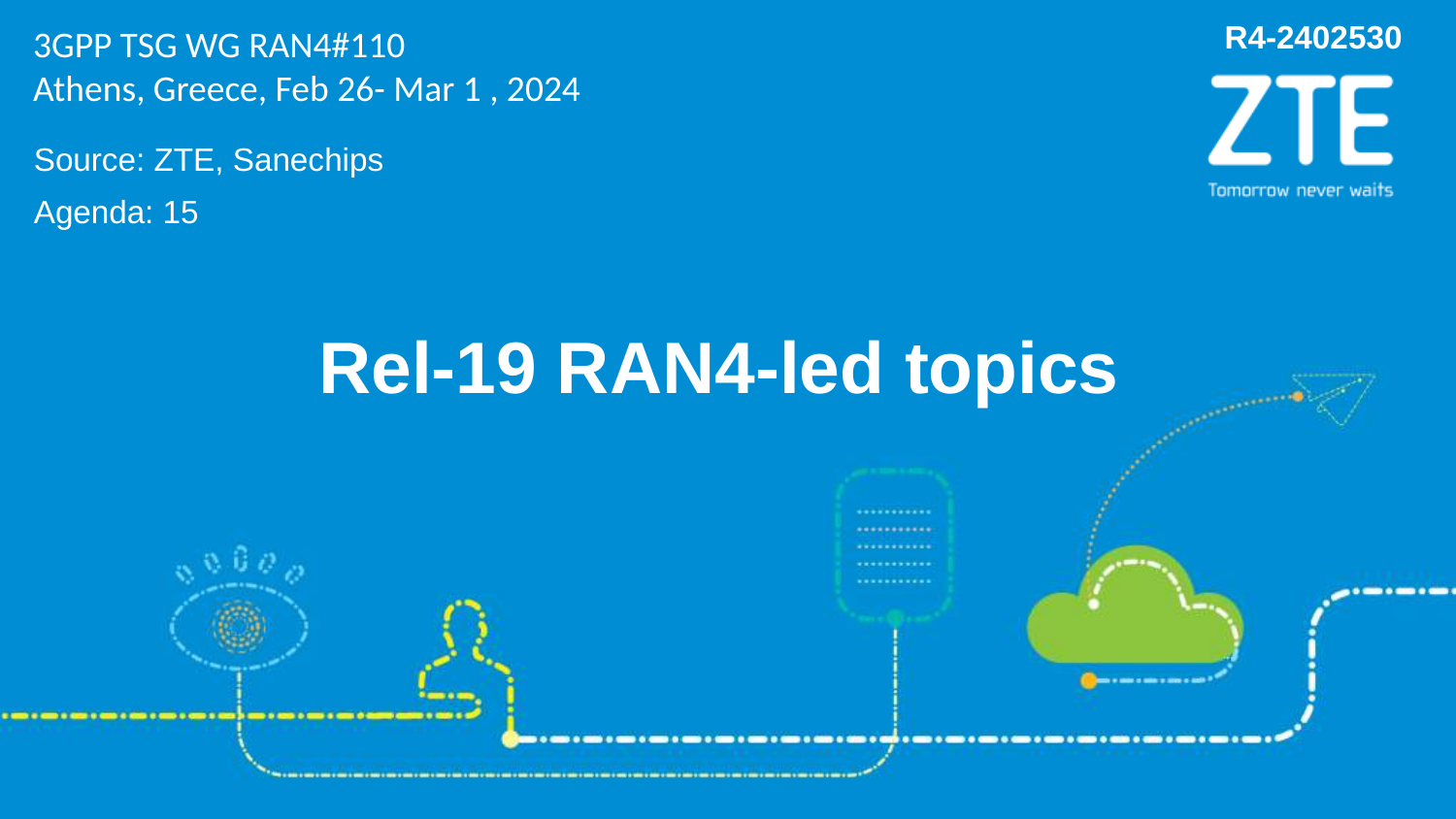

R4-2402530
3GPP TSG WG RAN4#110
Athens, Greece, Feb 26- Mar 1 , 2024
Source: ZTE, Sanechips
Agenda: 15
Rel-19 RAN4-led topics